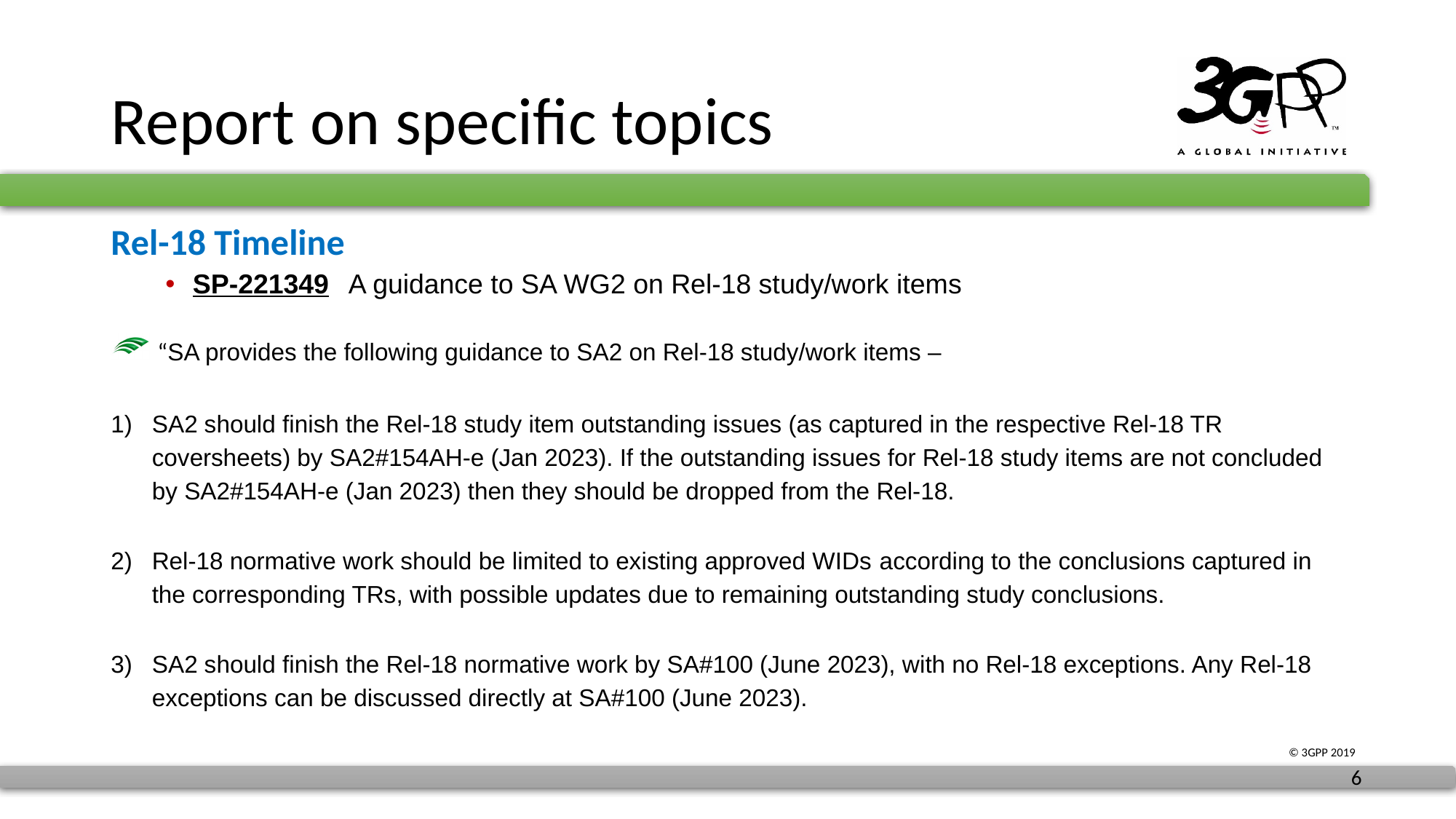

# Report on specific topics
Rel-18 Timeline
SP-221349    A guidance to SA WG2 on Rel-18 study/work items
 “SA provides the following guidance to SA2 on Rel-18 study/work items –
SA2 should finish the Rel-18 study item outstanding issues (as captured in the respective Rel-18 TR coversheets) by SA2#154AH-e (Jan 2023). If the outstanding issues for Rel-18 study items are not concluded by SA2#154AH-e (Jan 2023) then they should be dropped from the Rel-18.
Rel-18 normative work should be limited to existing approved WIDs according to the conclusions captured in the corresponding TRs, with possible updates due to remaining outstanding study conclusions.
SA2 should finish the Rel-18 normative work by SA#100 (June 2023), with no Rel-18 exceptions. Any Rel-18 exceptions can be discussed directly at SA#100 (June 2023).